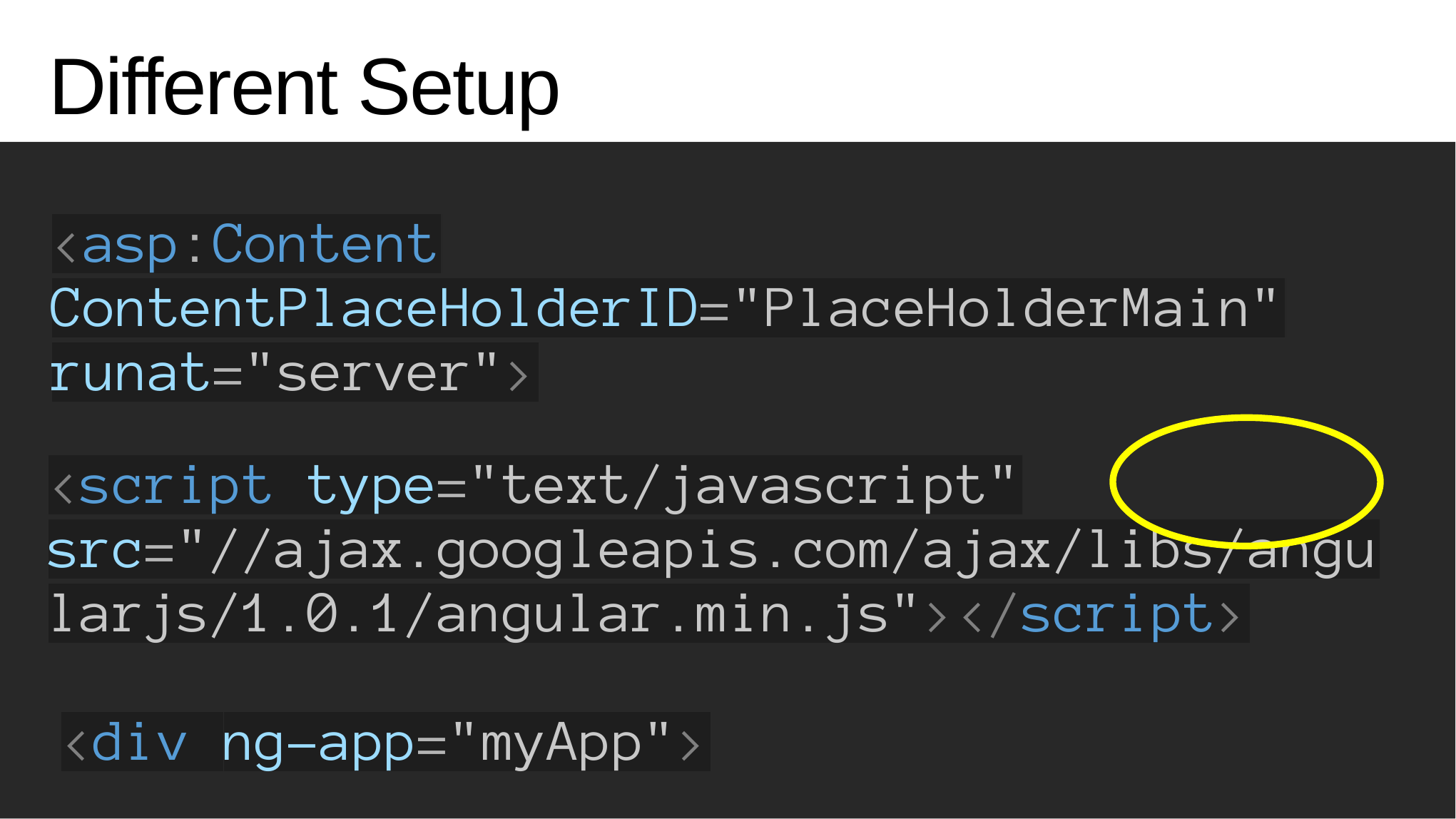

# Different Setup

<asp:Content ContentPlaceHolderID="PlaceHolderMain" runat="server">

<script type="text/javascript" src="//ajax.googleapis.com/ajax/libs/angularjs/1.0.1/angular.min.js"></script>
<div ng-app="myApp">